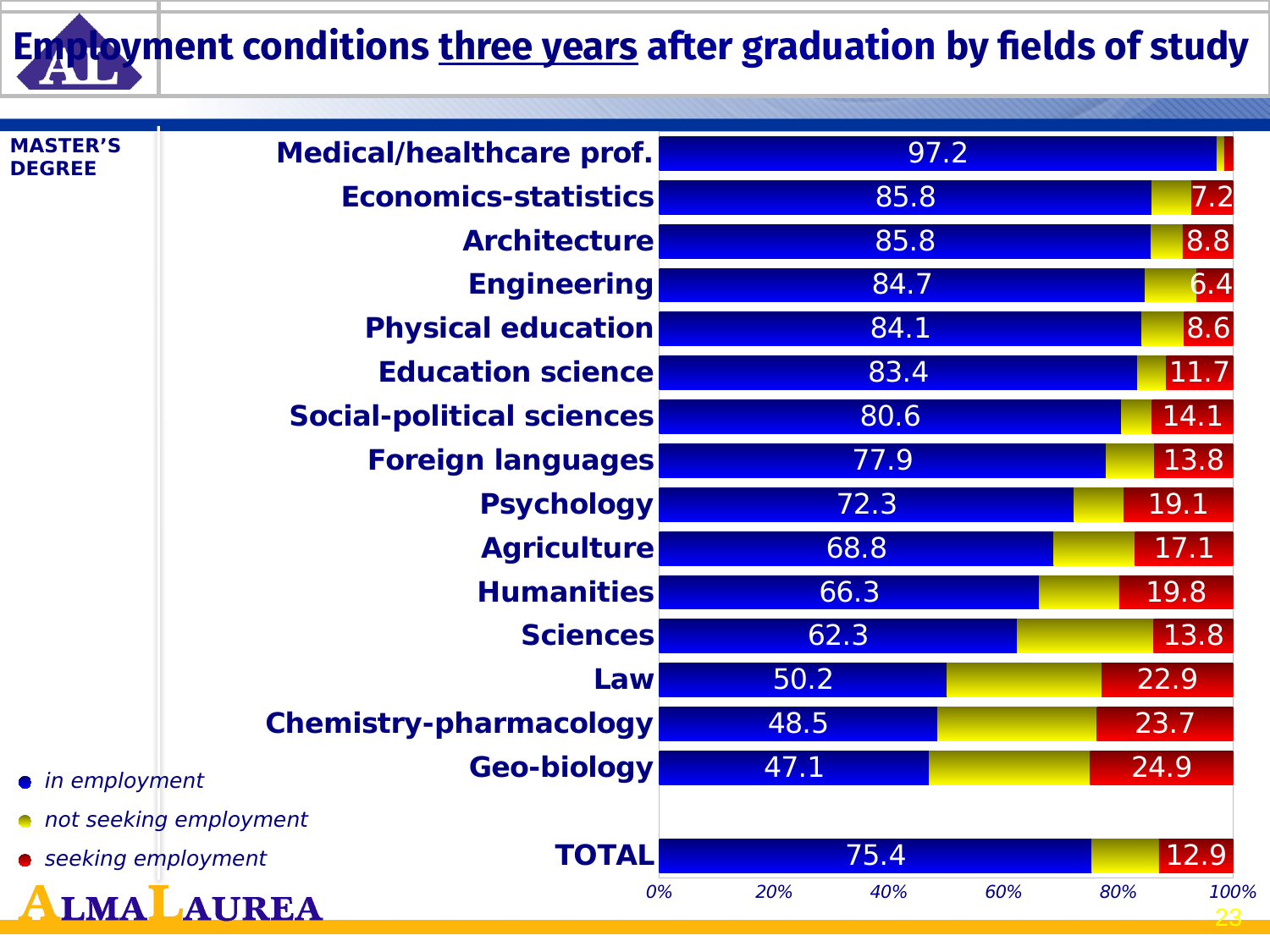

# Employment conditions three years after graduation by fields of study
MASTER’S
DEGREE

### Chart

| Category | lavorano | non cercano | cercano |
|---|---|---|---|
| TOTAL | 75.41953089230724 | 11.67156683235617 | 12.908902275337 |
|  | None | None | None |
| Geo-biology | 47.06202843095421 | 28.01658039870739 | 24.92139117033879 |
| Chemistry-pharmacology | 48.50050034099245 | 27.77418927366087 | 23.72531038534658 |
| Law | 50.176911668662 | 26.93958064098892 | 22.88350769035058 |
| Sciences | 62.33286122317797 | 23.85355124587737 | 13.81358753094488 |
| Humanities | 66.26687394380326 | 13.89388335821077 | 19.83924269798525 |
| Agriculture | 68.7825508098721 | 14.11466301982722 | 17.10278617030048 |
| Psychology | 72.30323646945685 | 8.625978971696531 | 19.07078455884706 |
| Foreign languages | 77.86485436291144 | 8.383997160424695 | 13.75114847666334 |
| Social-political sciences | 80.58497031614137 | 5.320746261376685 | 14.09428342248042 |
| Education science | 83.35623694933282 | 4.992786337787725 | 11.65097671287943 |
| Physical education | 84.10144947135953 | 7.341704839666225 | 8.556845688974285 |
| Engineering | 84.65849314925245 | 8.972880135844575 | 6.368626714903392 |
| Architecture | 85.75665974989836 | 5.478605310651045 | 8.764734939451374 |
| Economics-statistics | 85.82443037926622 | 6.925874222433777 | 7.249695398301374 |
| Medical/healthcare prof. | 97.15360530951101 | 1.306517781012452 | 1.539876909476524 |
in employment

not seeking employment

seeking employment

23